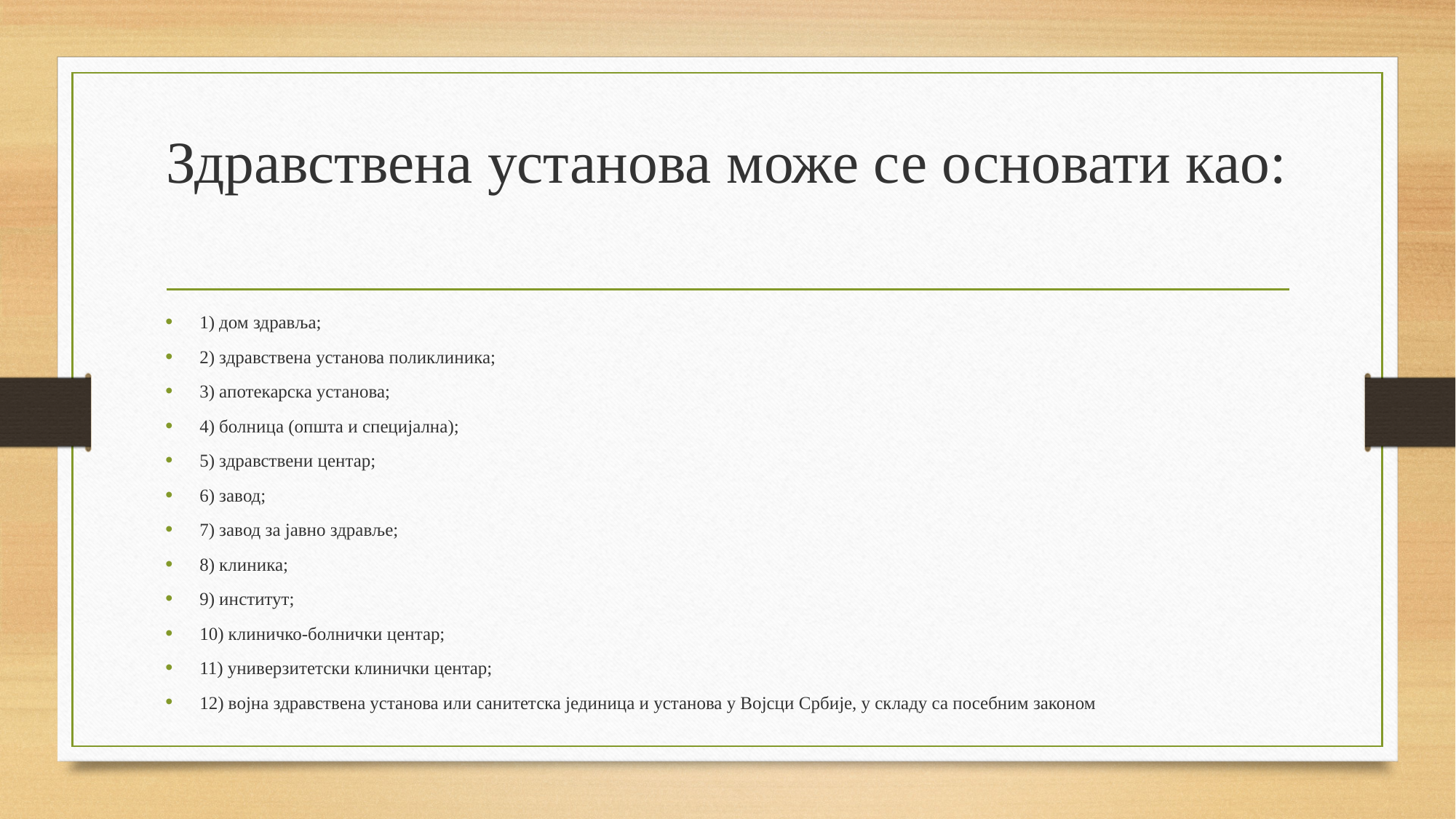

# Здравствена установа може се основати као:
1) дом здравља;
2) здравствена установа поликлиника;
3) апотекарска установа;
4) болница (општа и специјална);
5) здравствени центар;
6) завод;
7) завод за јавно здравље;
8) клиника;
9) институт;
10) клиничко-болнички центар;
11) универзитетски клинички центар;
12) војна здравствена установа или санитетска јединица и установа у Војсци Србије, у складу са посебним законом